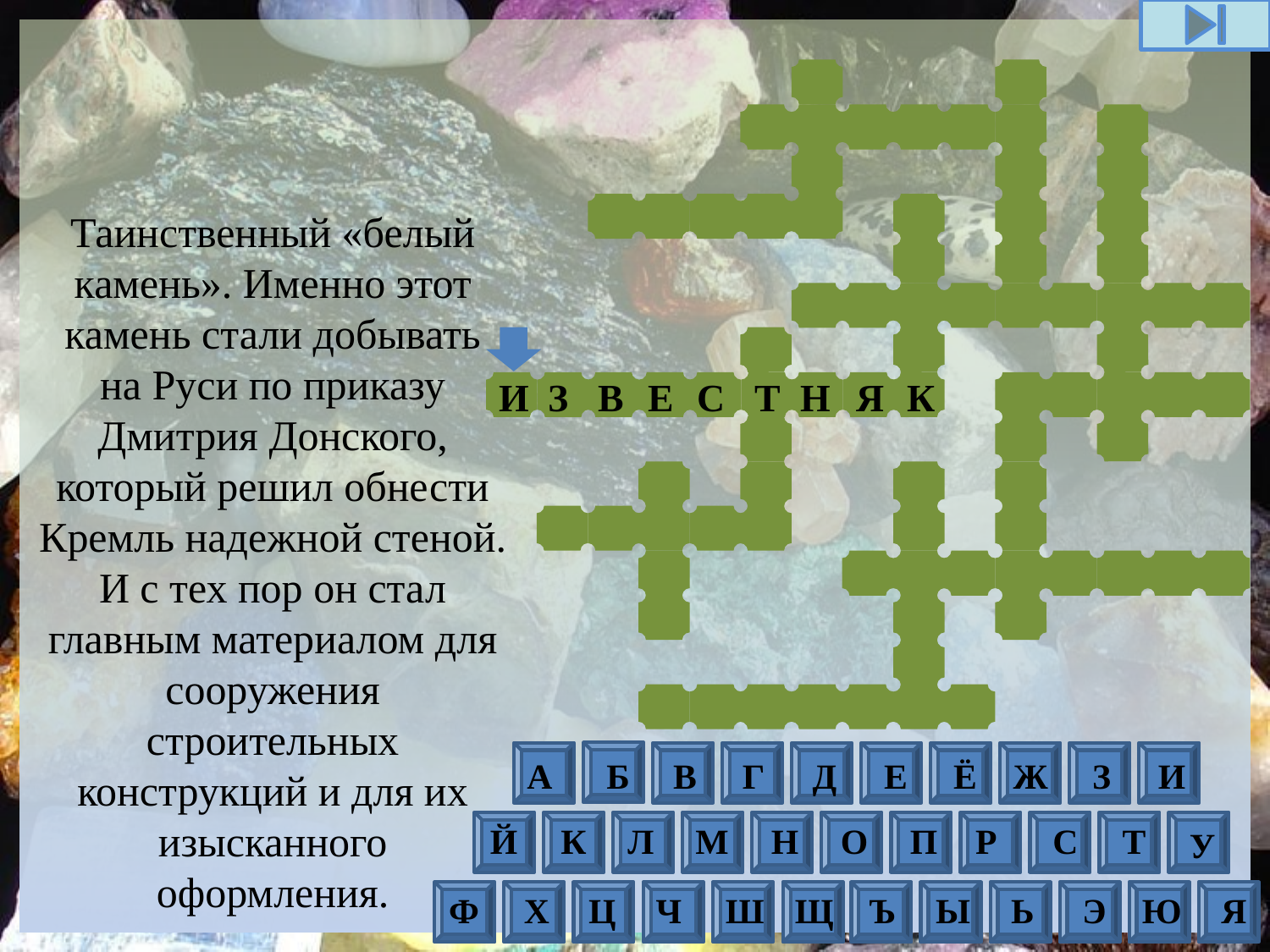

Таинственный «белый камень». Именно этот камень стали добывать на Руси по приказу Дмитрия Донского, который решил обнести Кремль надежной стеной. И с тех пор он стал главным материалом для сооружения строительных конструкций и для их изысканного оформления.

В
Е
С
Т
Я
И
З
Н
К

А
Б
В
Г
Д
Е
Ё
Ж
З
И

Й
К
Л
М
Н
О
П
Р
С
Т
У

Ф

Х

Ц
Ч

Ш

Щ

Ъ

Ы

Ь

Э

Ю

Я